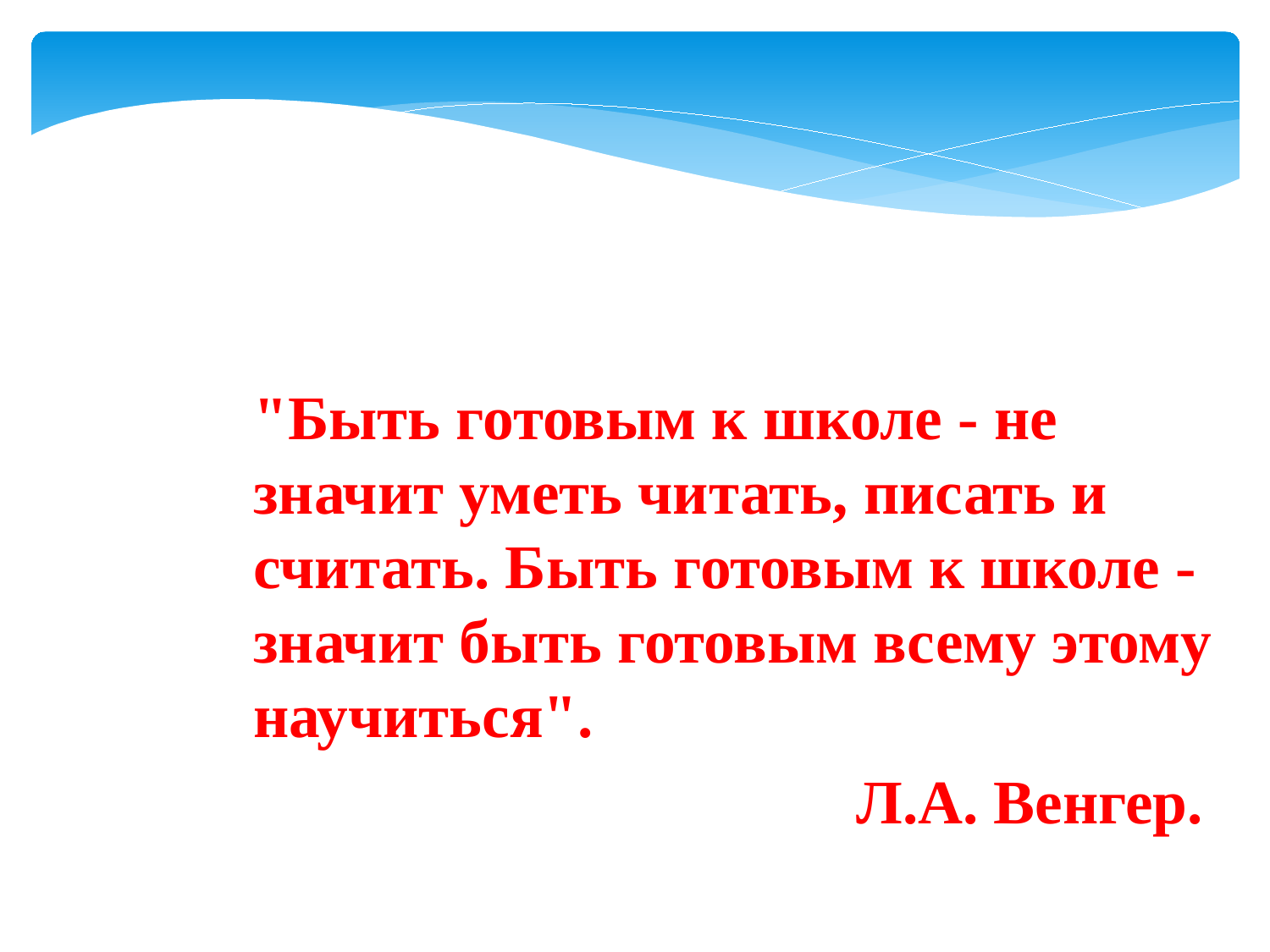

"Быть готовым к школе - не значит уметь читать, писать и считать. Быть готовым к школе - значит быть готовым всему этому научиться".
                                       Л.А. Венгер.